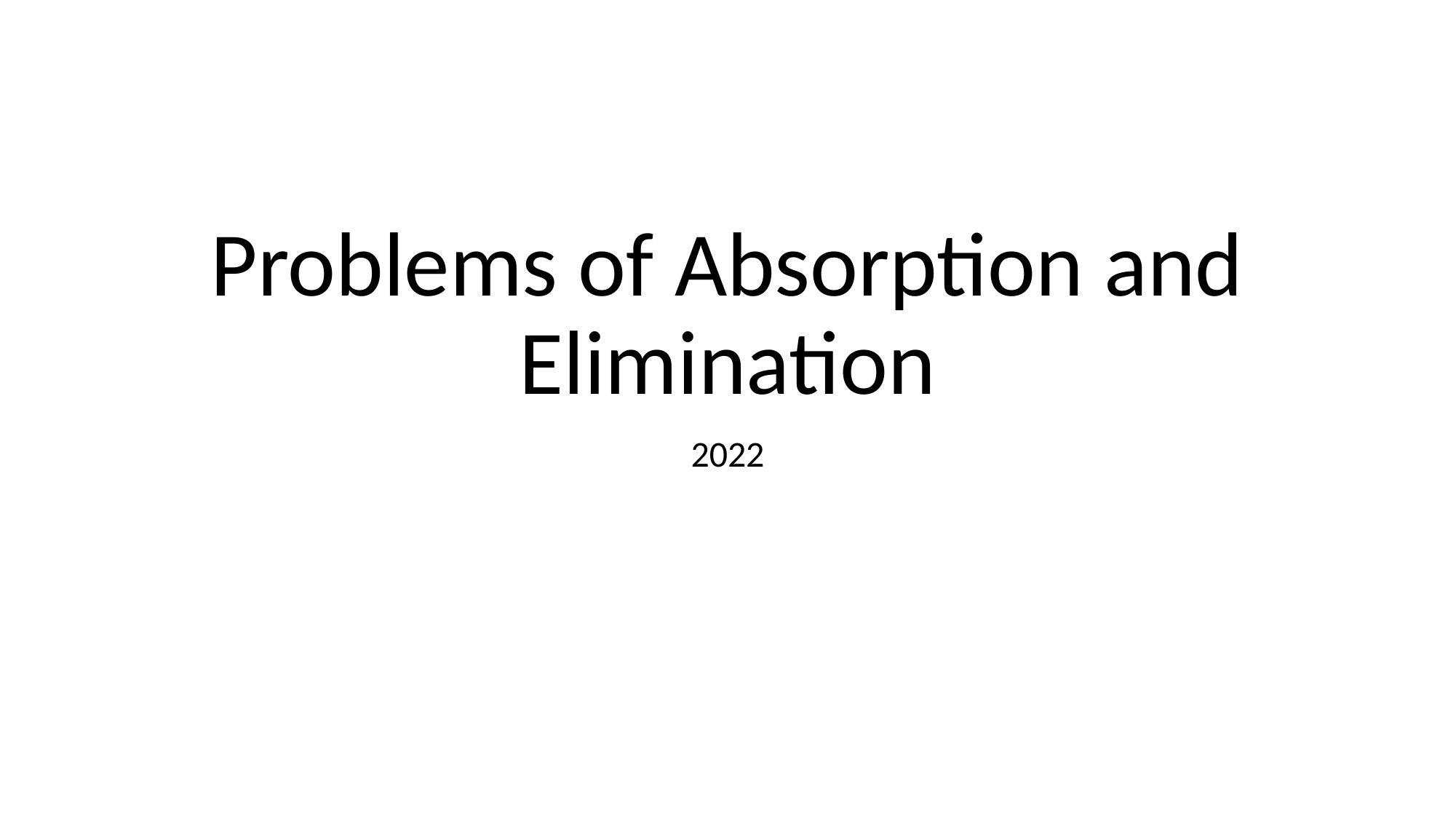

# Problems of Absorption and Elimination
2022